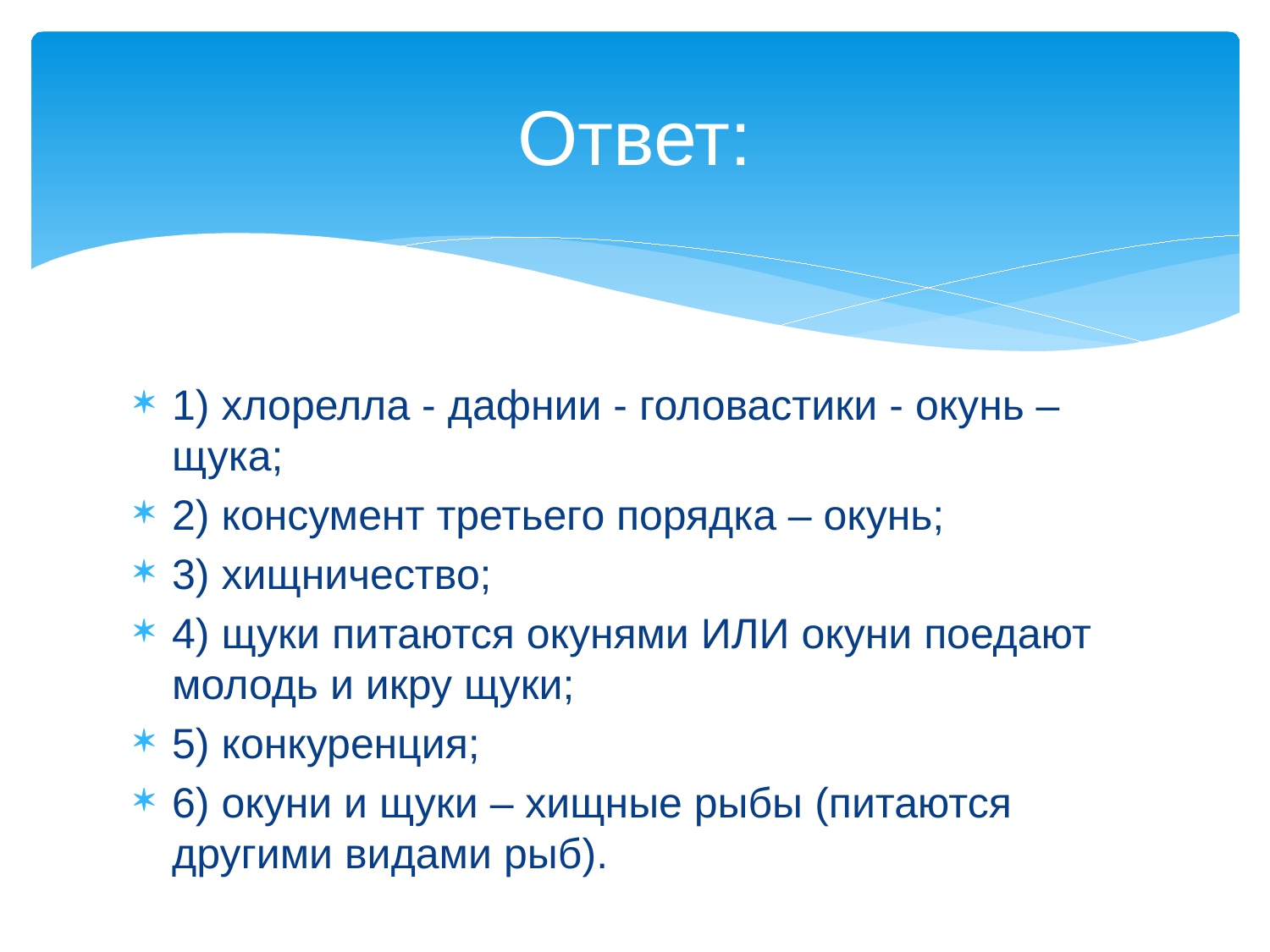

# Ответ:
1) хлорелла - дафнии - головастики - окунь – щука;
2) консумент третьего порядка – окунь;
3) хищничество;
4) щуки питаются окунями ИЛИ окуни поедают молодь и икру щуки;
5) конкуренция;
6) окуни и щуки – хищные рыбы (питаются другими видами рыб).